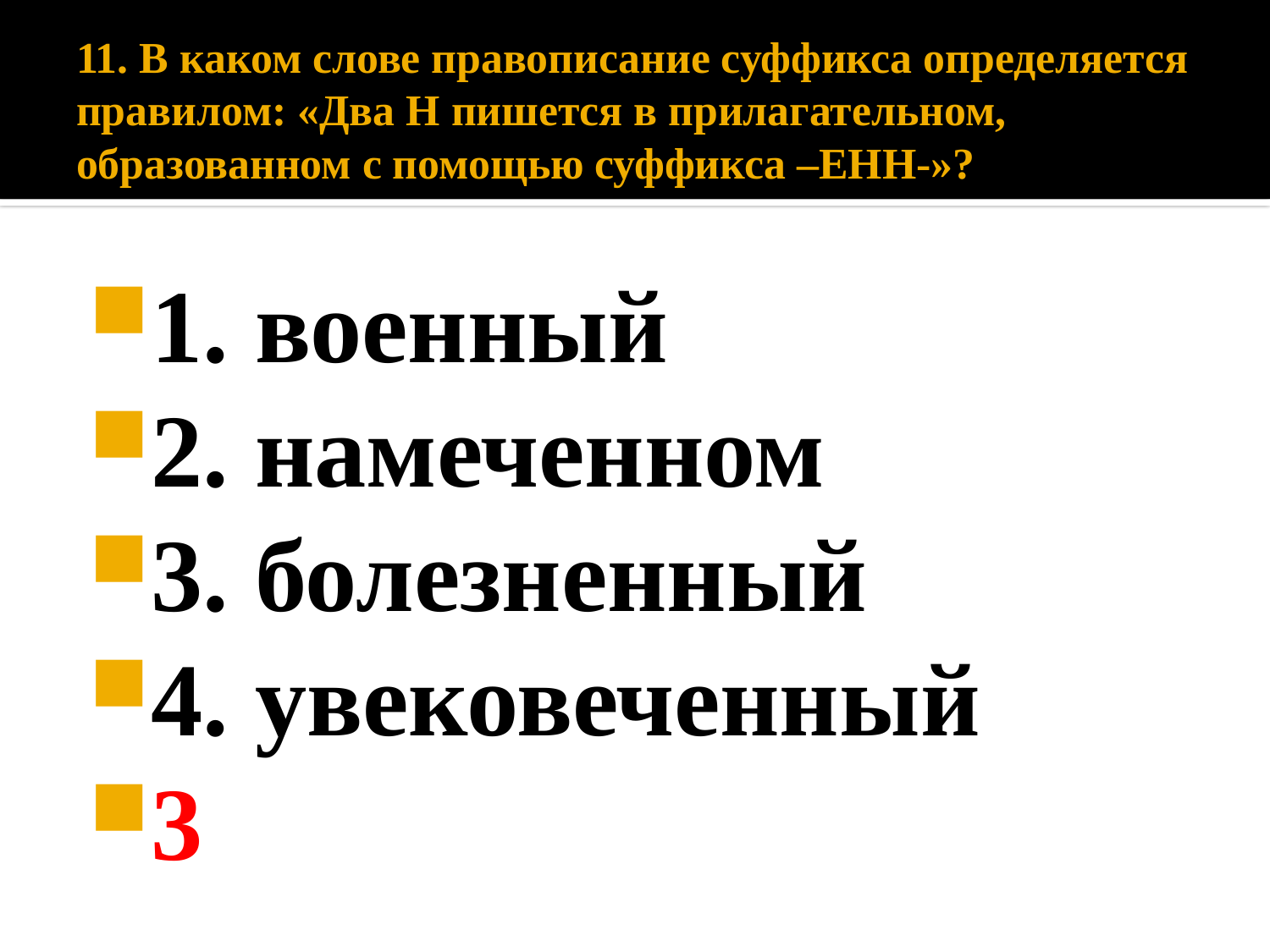

# 11. В каком слове правописание суффикса определяется правилом: «Два Н пишется в прилагательном, образованном с помощью суффикса –ЕНН-»?
1. военный
2. намеченном
3. болезненный
4. увековеченный
3